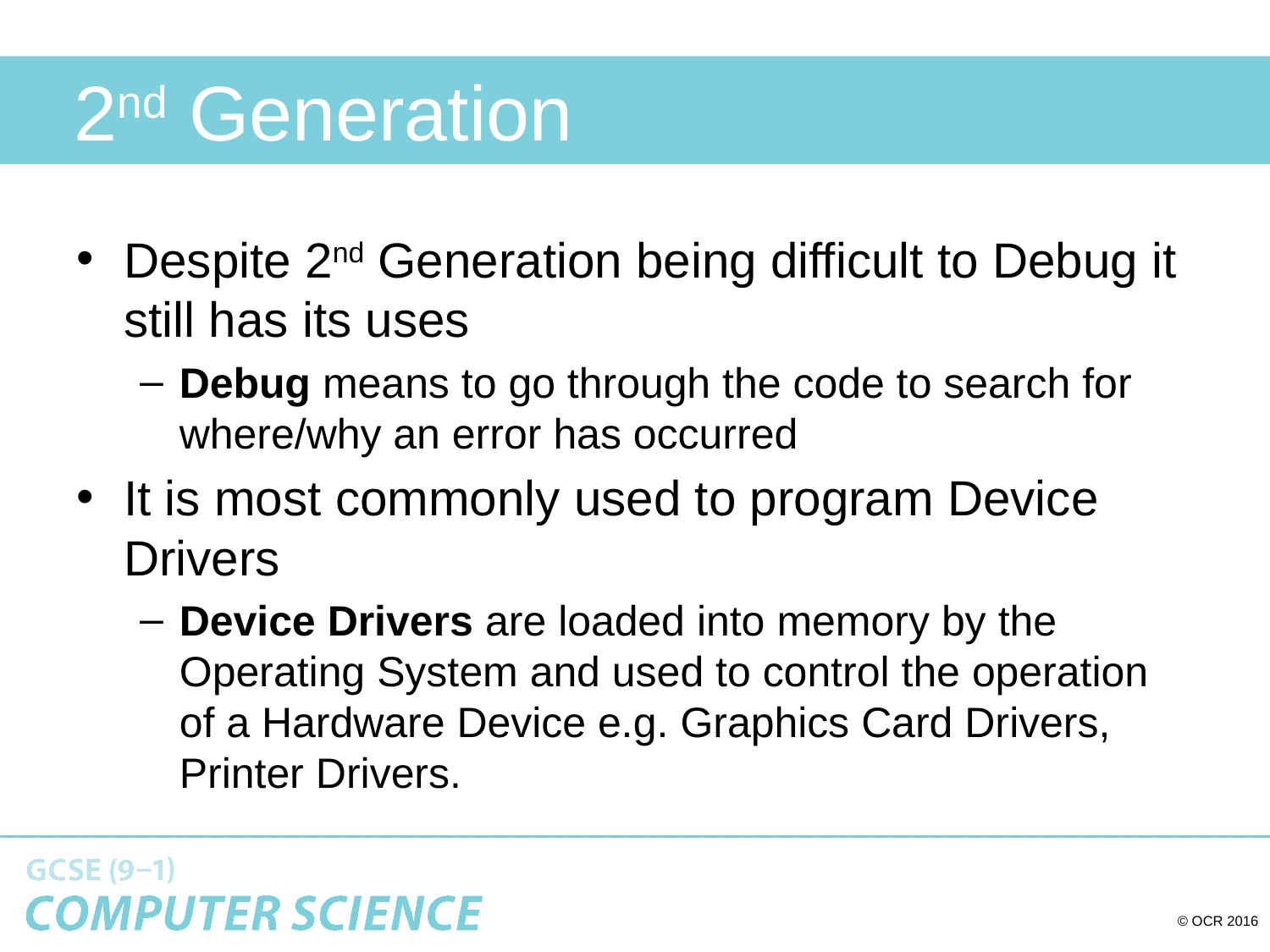

# 2nd Generation
Despite 2nd Generation being difficult to Debug it still has its uses
Debug means to go through the code to search for where/why an error has occurred
It is most commonly used to program Device Drivers
Device Drivers are loaded into memory by the Operating System and used to control the operation of a Hardware Device e.g. Graphics Card Drivers, Printer Drivers.